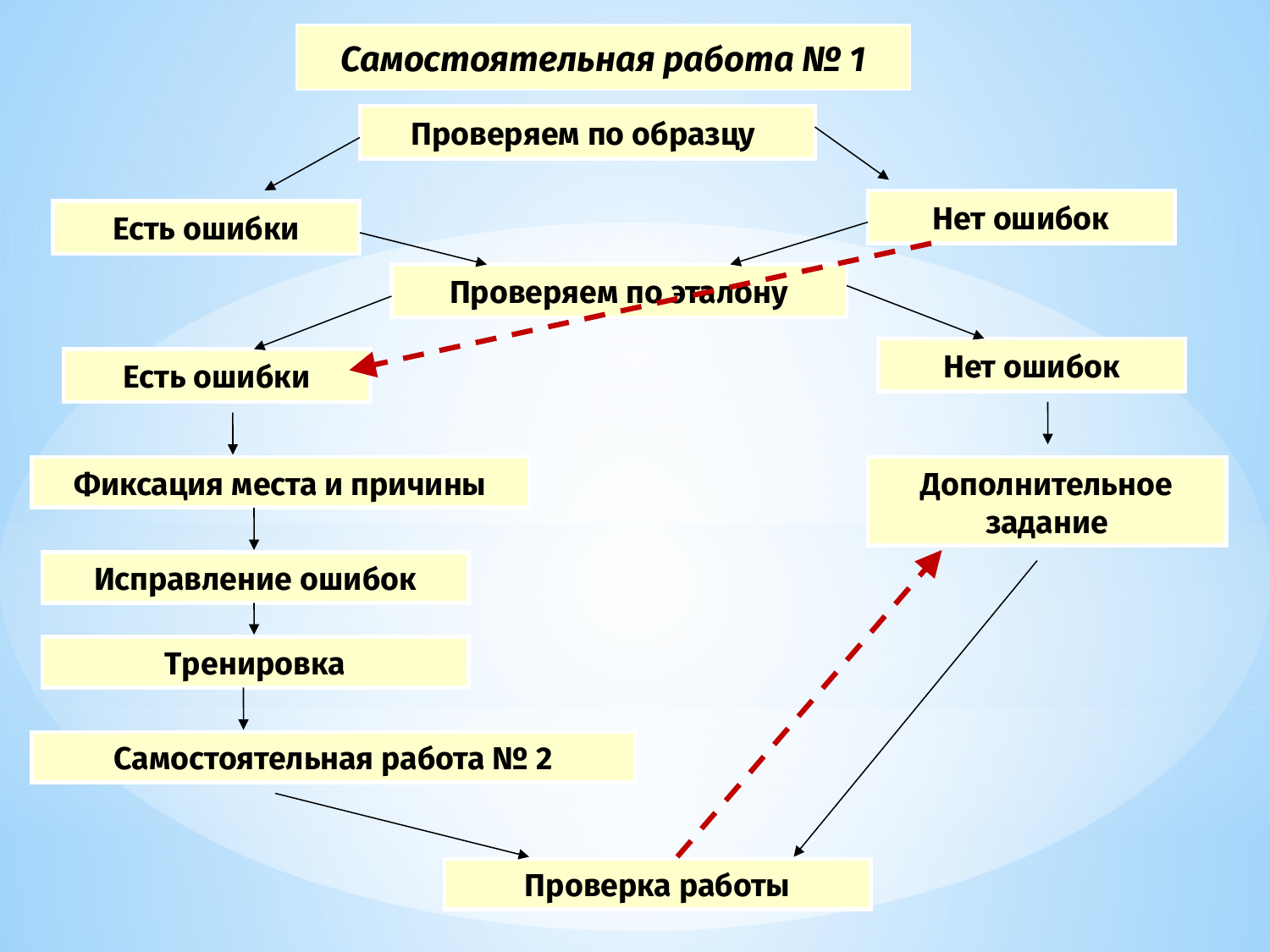

Самостоятельная работа № 1
Проверяем по образцу

Нет ошибок
Есть ошибки

Проверяем по эталону

Нет ошибок
Есть ошибки

Фиксация места и причины
Дополнительное задание

Исправление ошибок

Тренировка

Самостоятельная работа № 2

Проверка работы